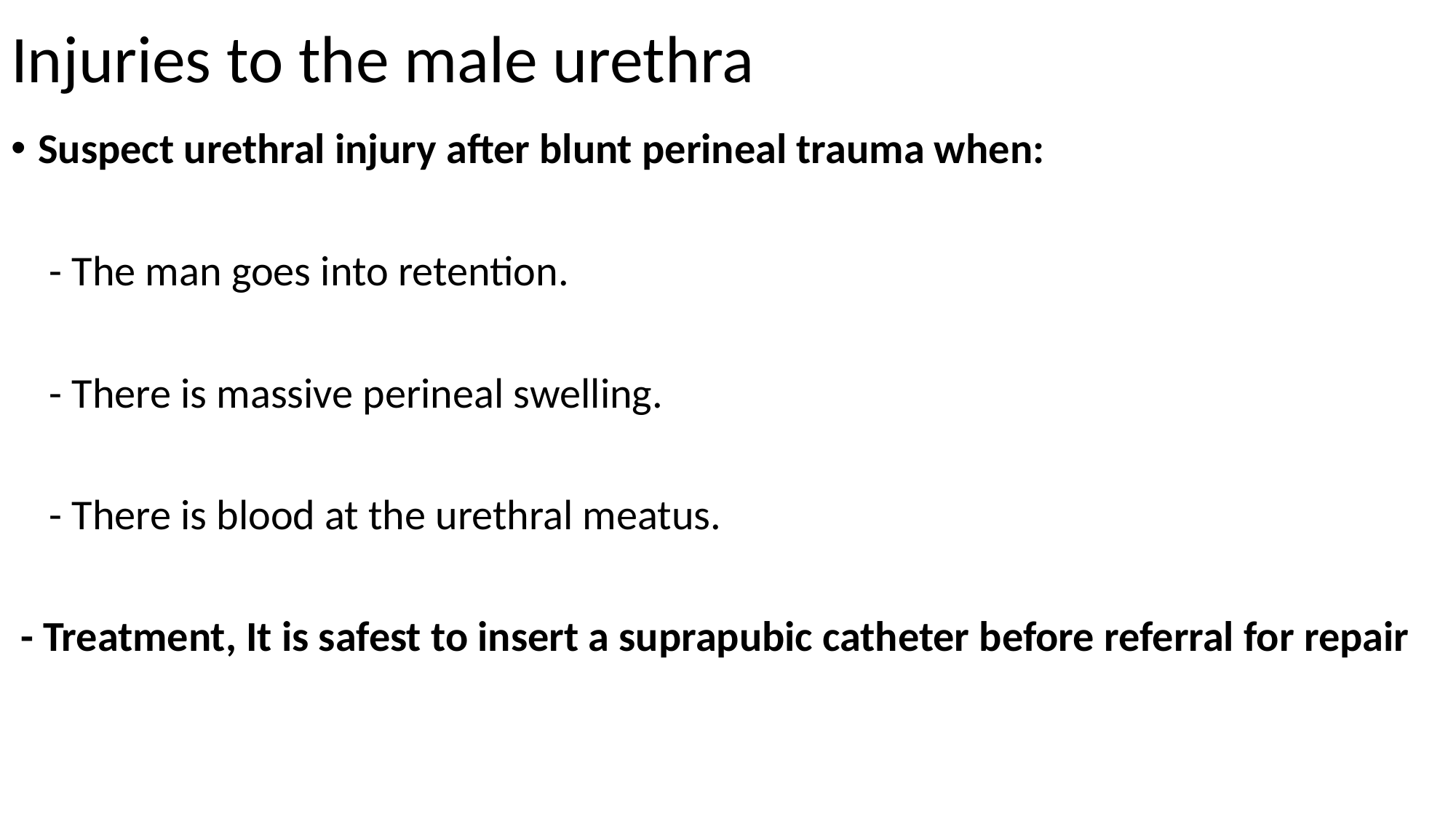

# Injuries to the male urethra
Suspect urethral injury after blunt perineal trauma when:

    - The man goes into retention.

    - There is massive perineal swelling.

    - There is blood at the urethral meatus.

 - Treatment, It is safest to insert a suprapubic catheter before referral for repair